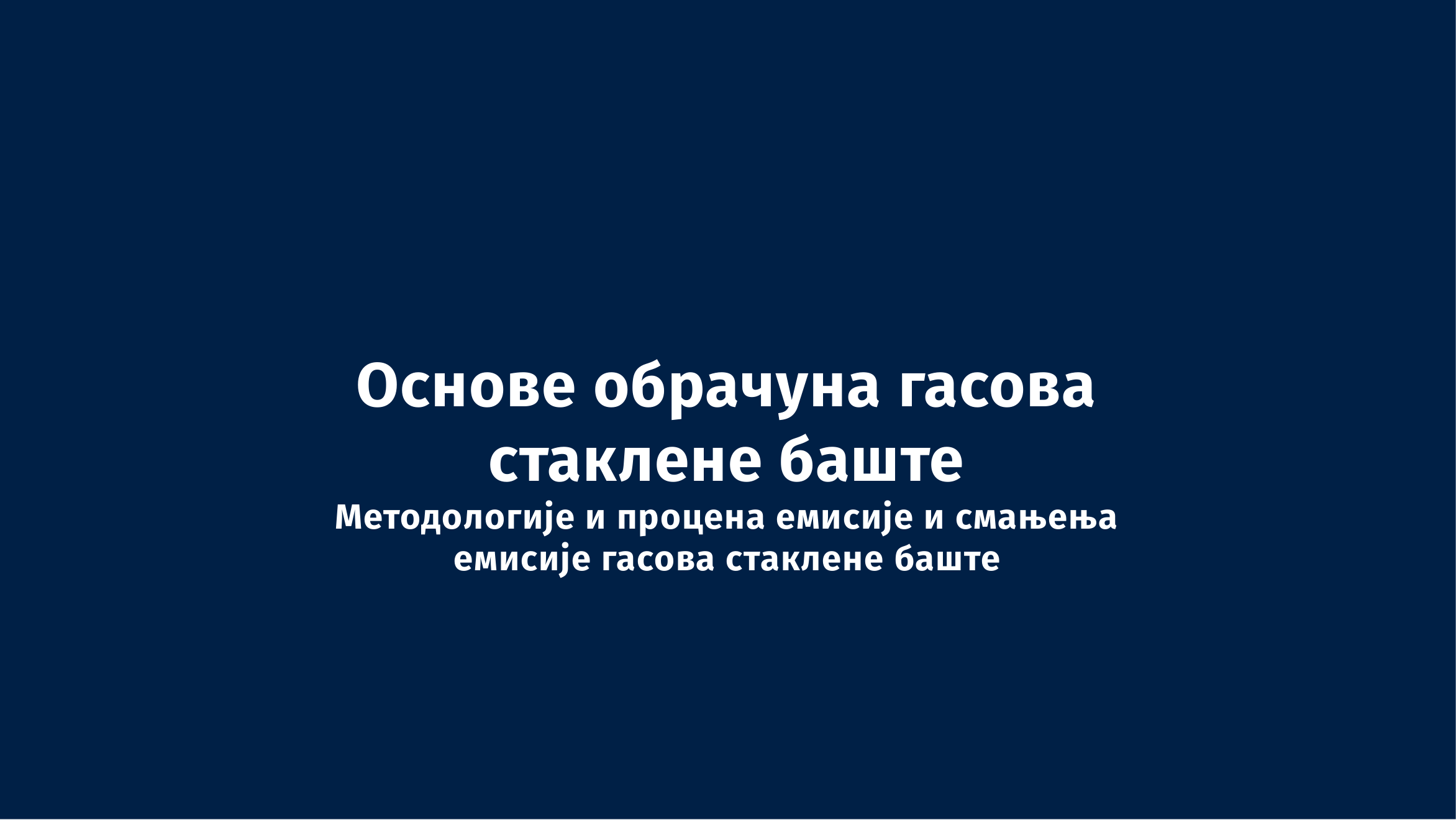

# Основе обрачуна гасова стаклене баште Методологије и процена емисије и смањења емисије гасова стаклене баште